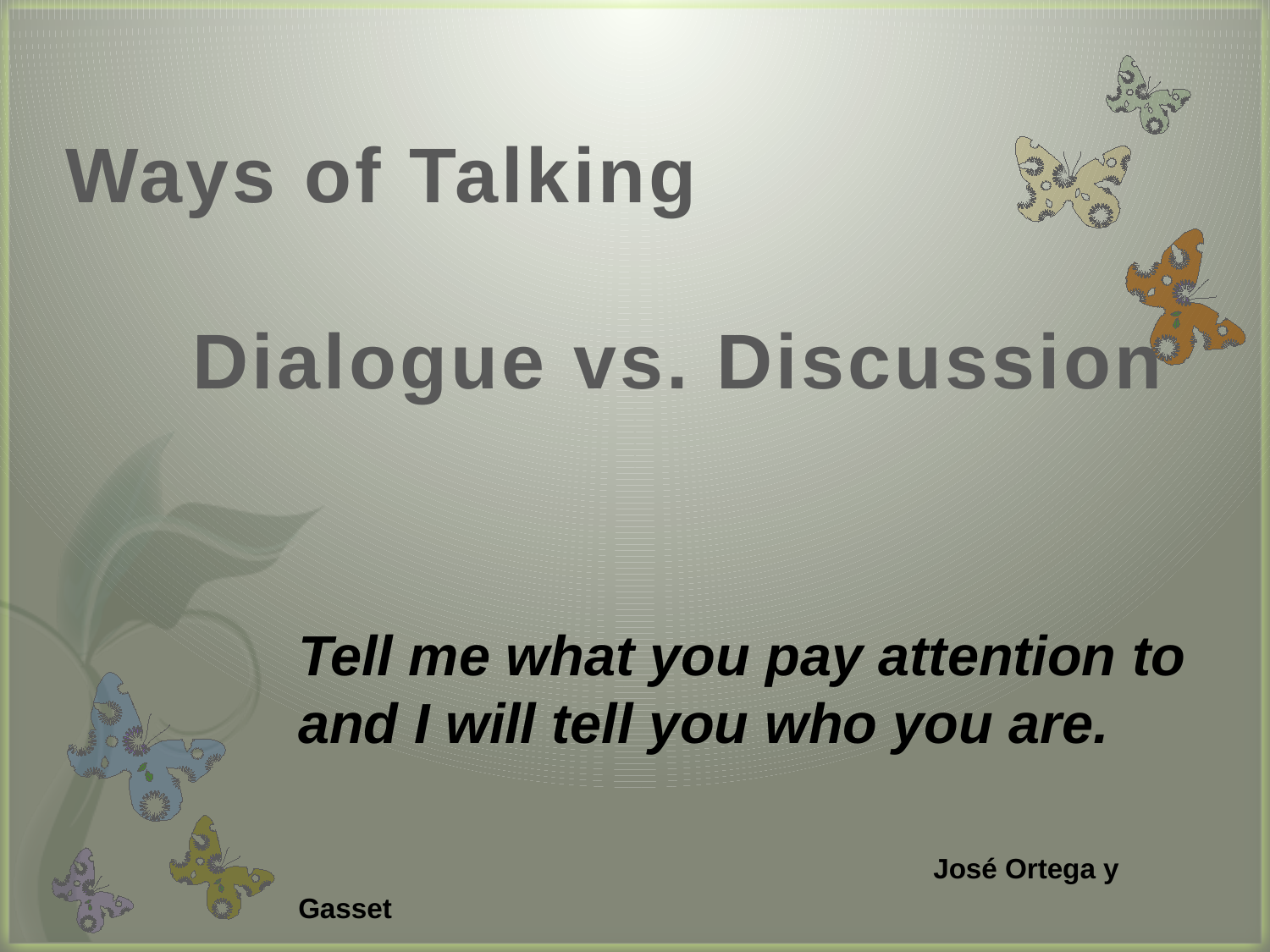

# Ways of Talking Dialogue vs. Discussion
Tell me what you pay attention to and I will tell you who you are.

					José Ortega y Gasset